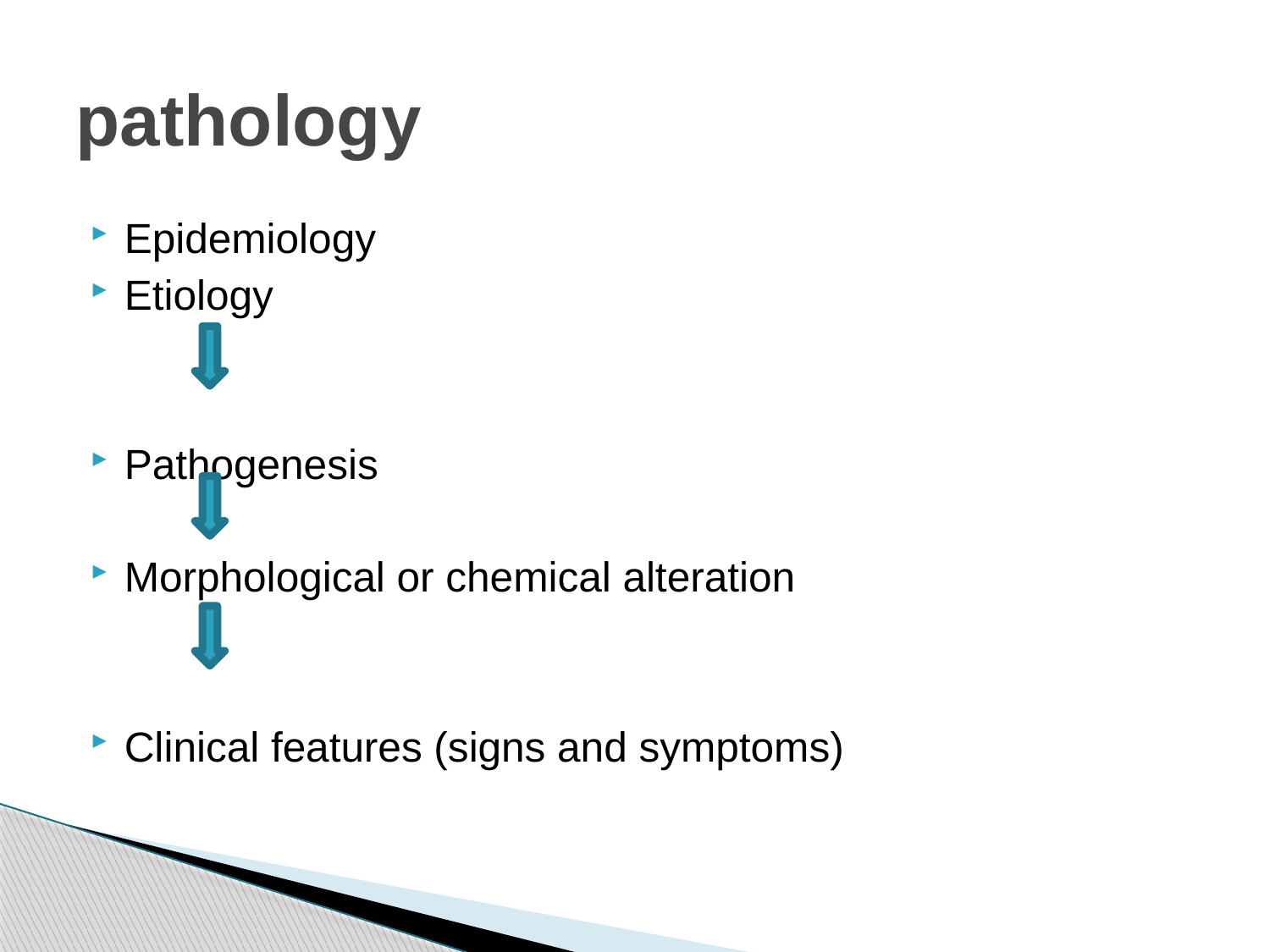

# pathology
Epidemiology
Etiology

Pathogenesis

Morphological or chemical alteration

Clinical features (signs and symptoms)